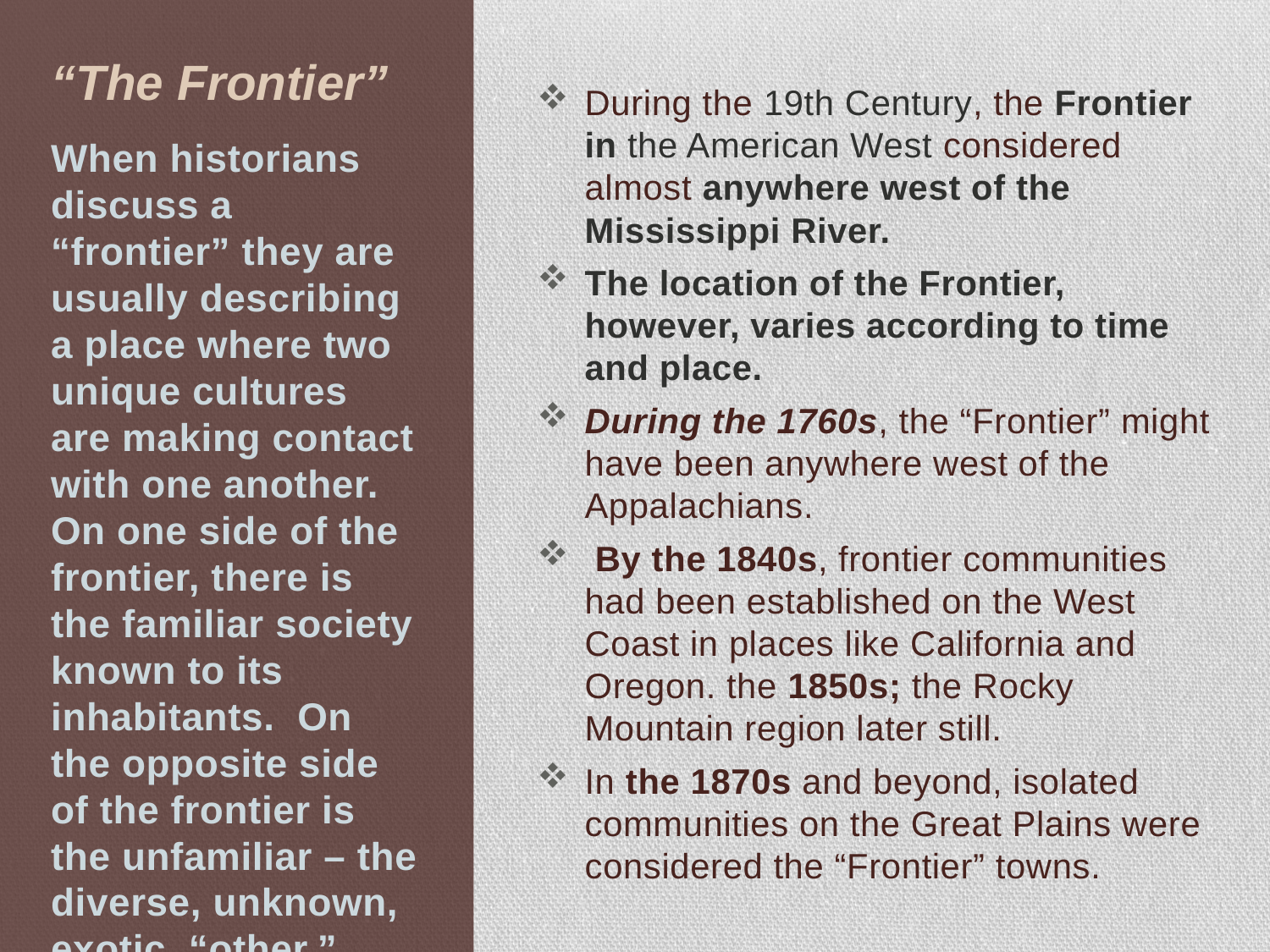

# “The Frontier”
During the 19th Century, the Frontier in the American West considered almost anywhere west of the Mississippi River.
The location of the Frontier, however, varies according to time and place.
During the 1760s, the “Frontier” might have been anywhere west of the Appalachians.
 By the 1840s, frontier communities had been established on the West Coast in places like California and Oregon. the 1850s; the Rocky Mountain region later still.
In the 1870s and beyond, isolated communities on the Great Plains were considered the “Frontier” towns.

When historians discuss a “frontier” they are usually describing a place where two unique cultures are making contact with one another.  On one side of the frontier, there is the familiar society known to its inhabitants.  On the opposite side of the frontier is the unfamiliar – the diverse, unknown, exotic, “other.”